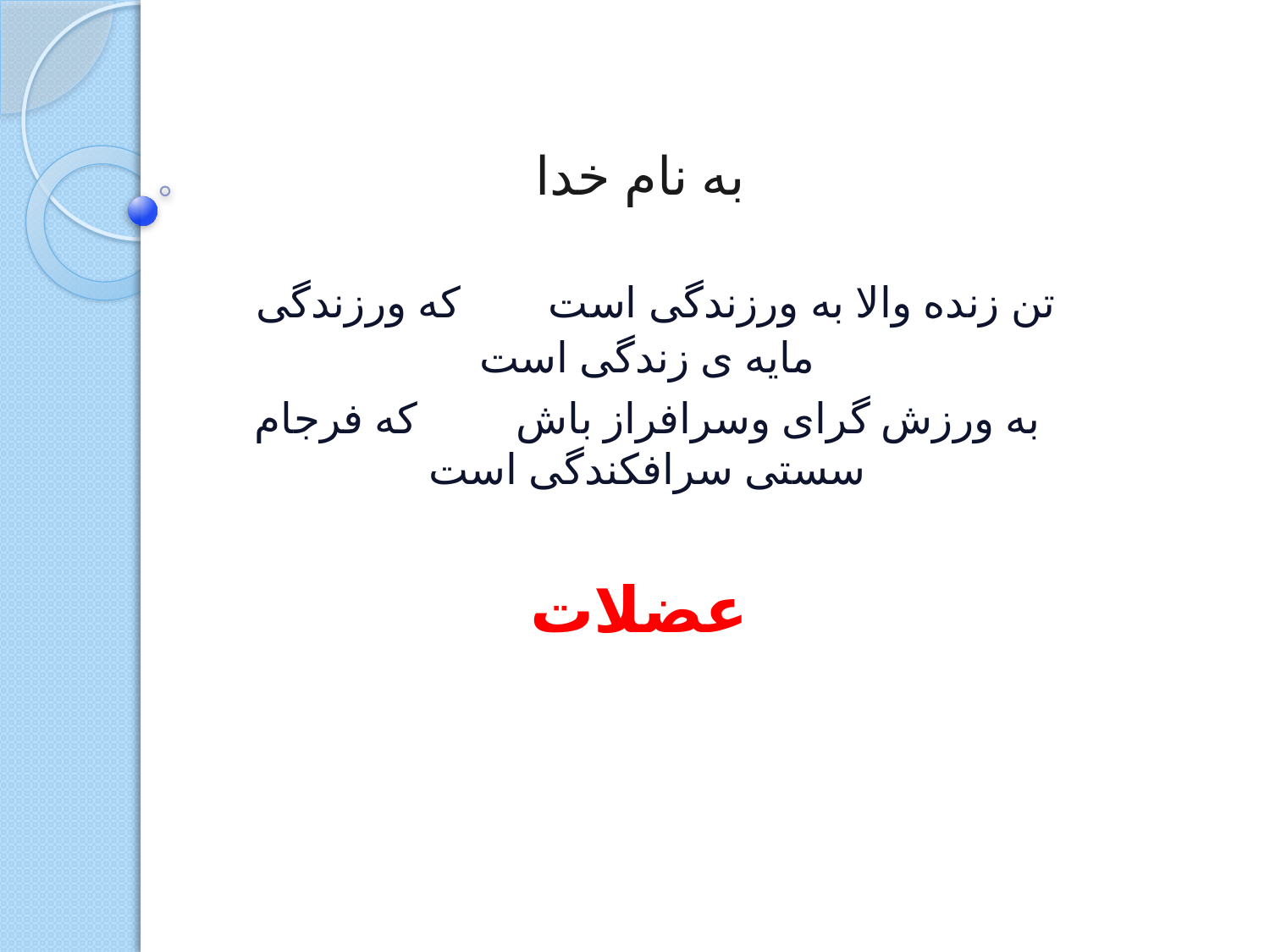

# به نام خدا
 تن زنده والا به ورزندگی است        که ورزندگی مایه ی زندگی است
به ورزش گرای وسرافراز باش         که فرجام سستی سرافکندگی است

عضلات